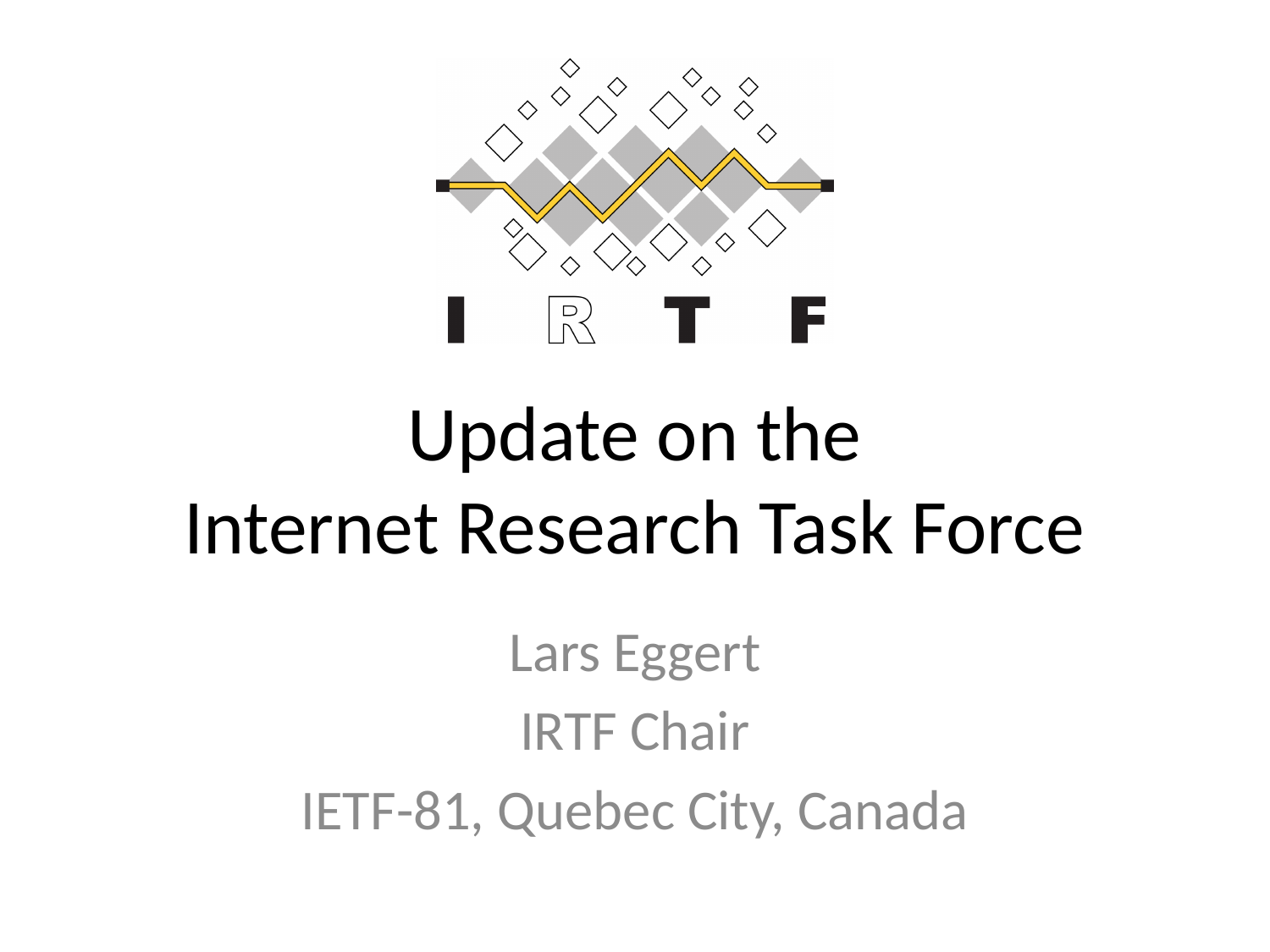

# Update on the Internet Research Task Force
Lars Eggert
IRTF Chair
IETF-81, Quebec City, Canada